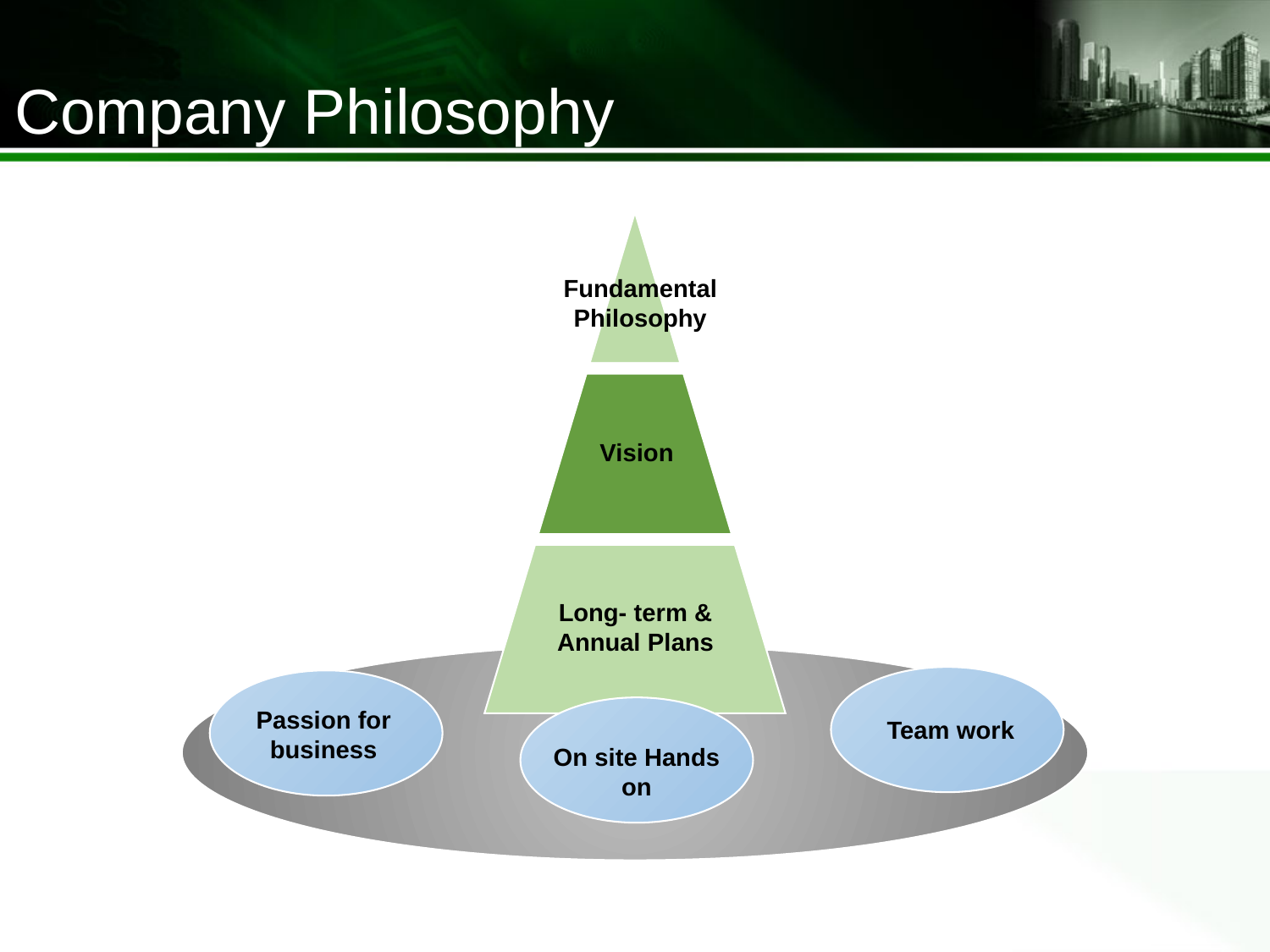

Company Philosophy

Fundamental Philosophy
Vision
Long- term & Annual Plans
Passion for business
Team work
On site Hands on